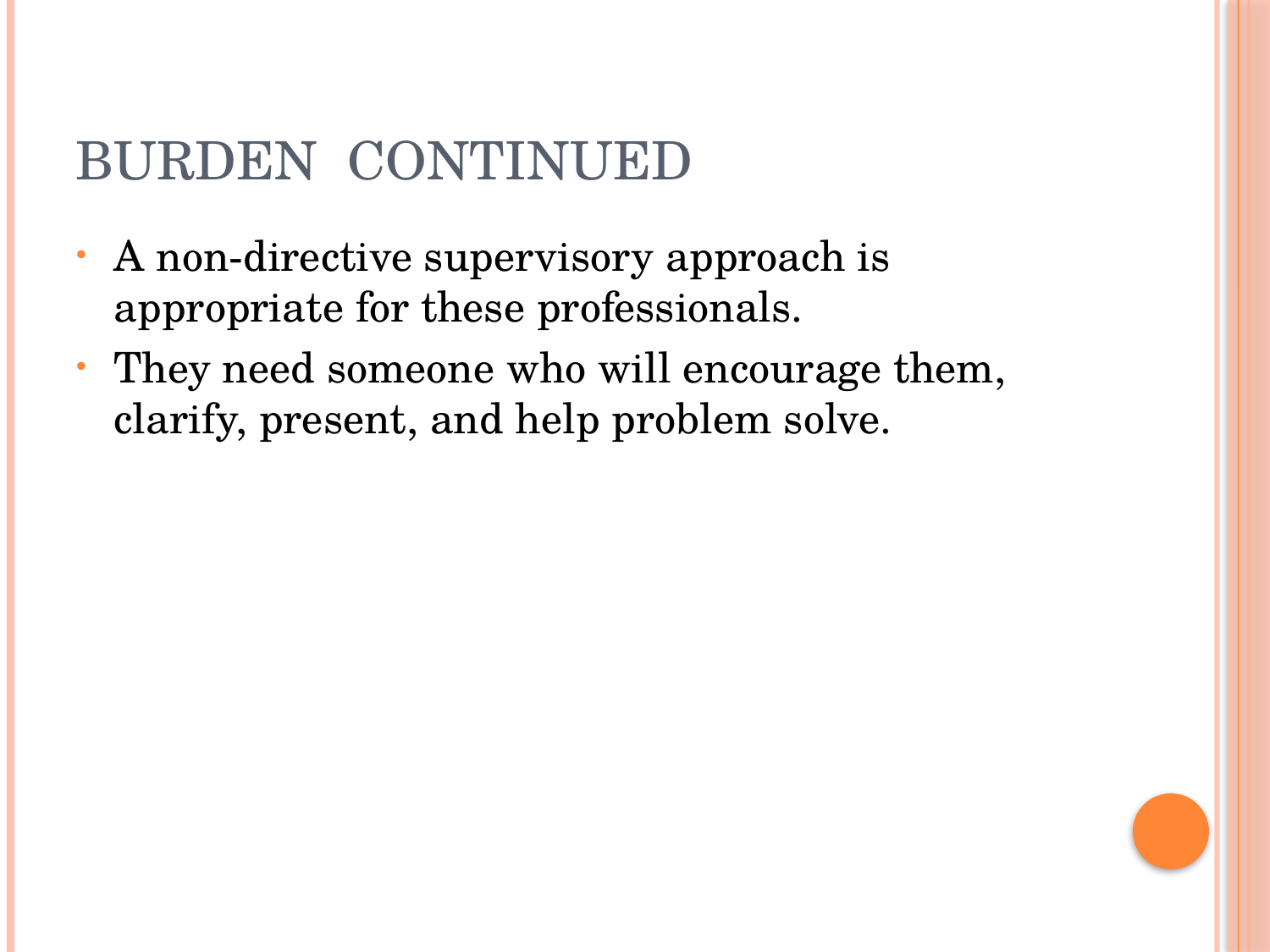

# Burden  continued
A non-directive supervisory approach is appropriate for these professionals.
They need someone who will encourage them, clarify, present, and help problem solve.